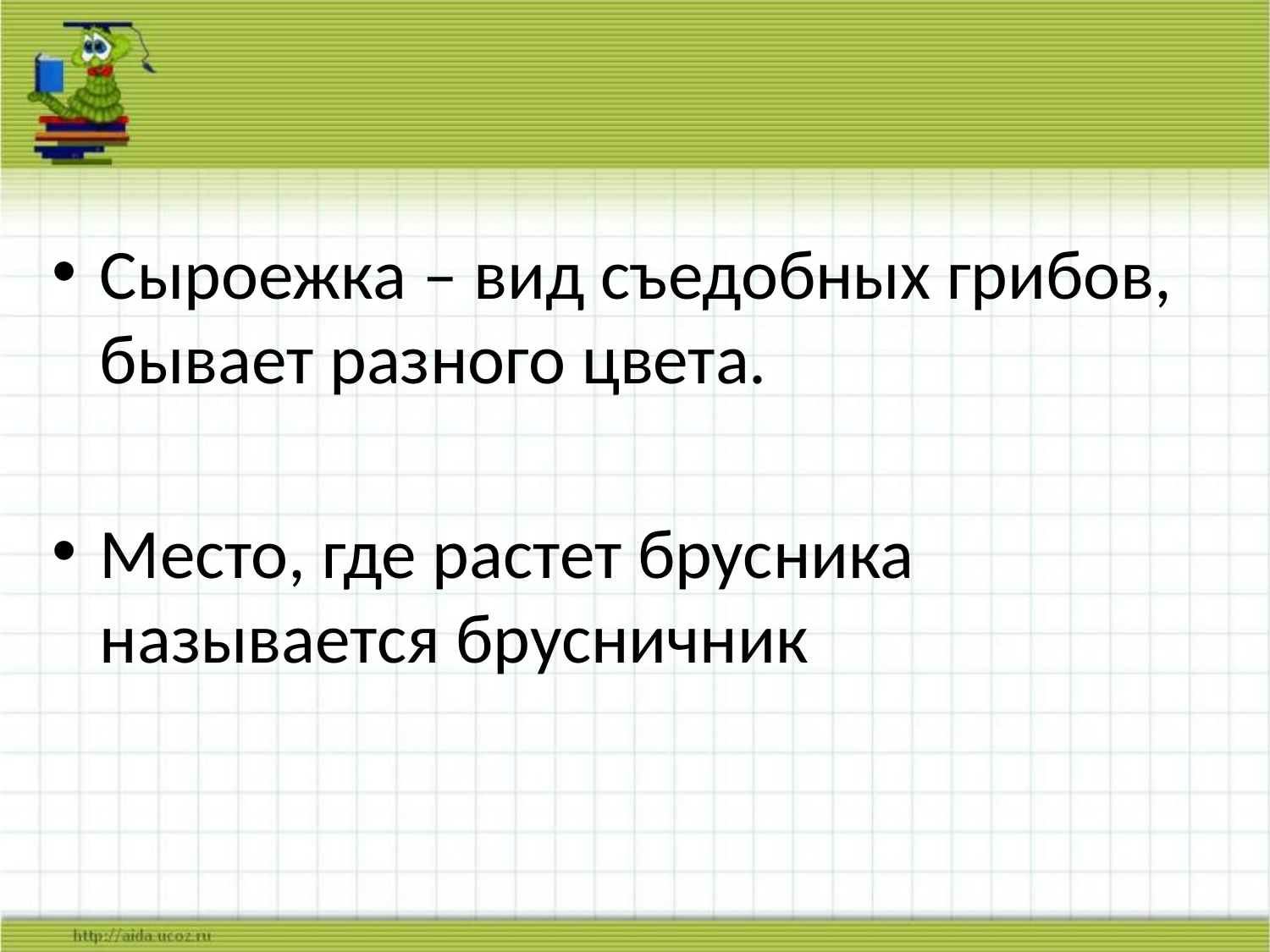

#
Сыроежка – вид съедобных грибов, бывает разного цвета.

Место, где растет брусника называется брусничник